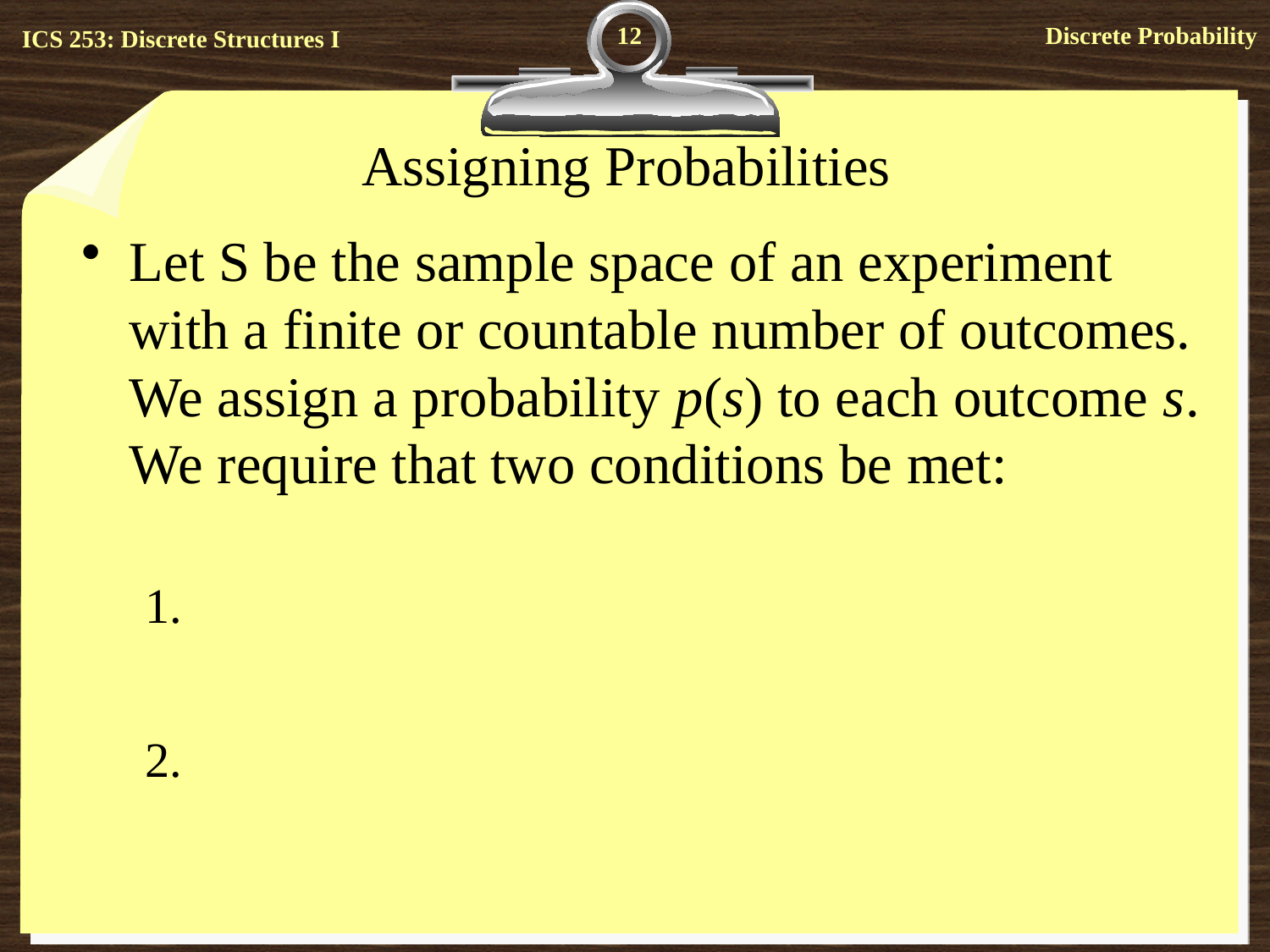

12
# Assigning Probabilities
Let S be the sample space of an experiment with a finite or countable number of outcomes. We assign a probability p(s) to each outcome s. We require that two conditions be met: